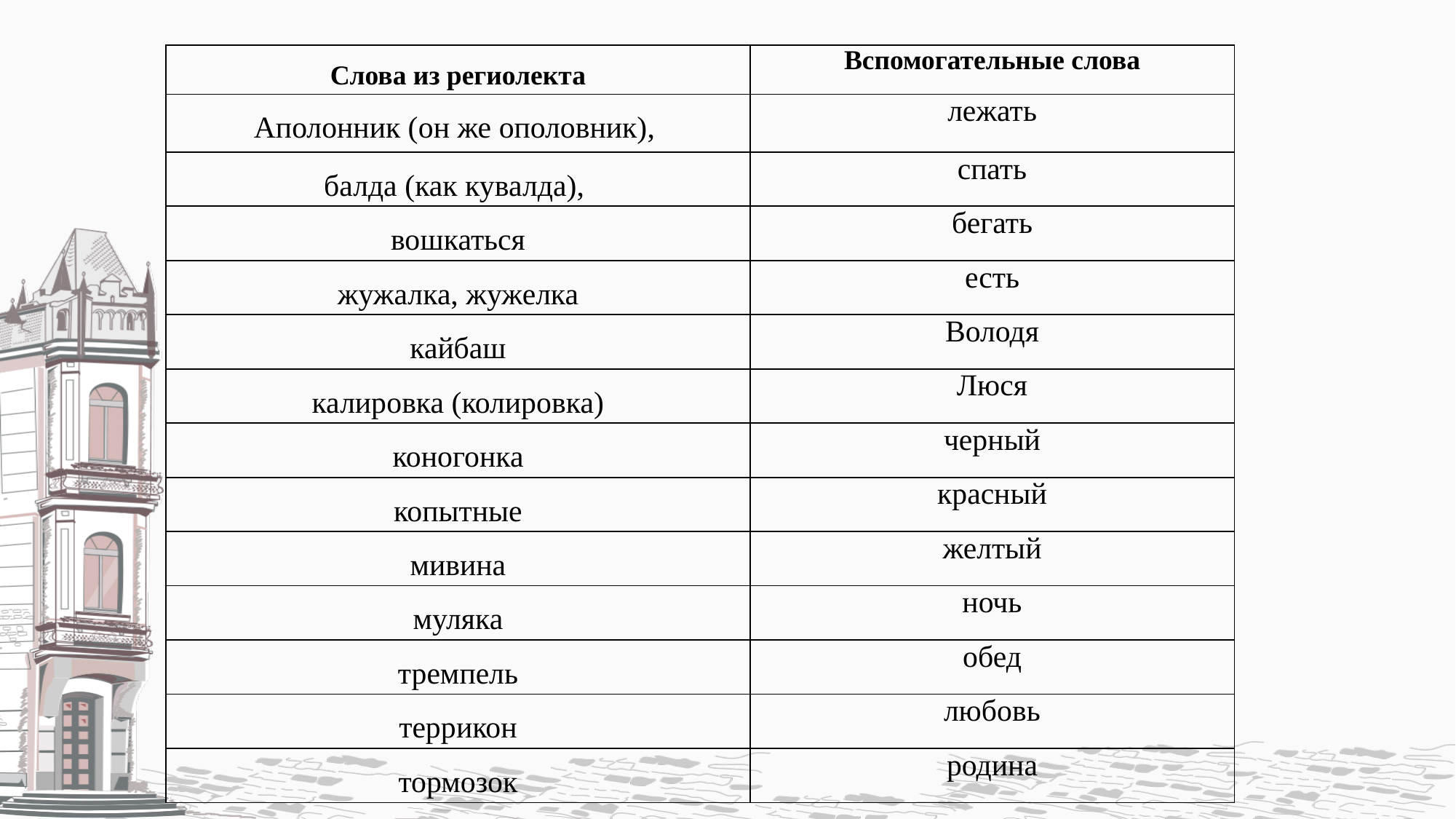

| Слова из региолекта | Вспомогательные слова |
| --- | --- |
| Аполонник (он же ополовник), | лежать |
| балда (как кувалда), | спать |
| вошкаться | бегать |
| жужалка, жужелка | есть |
| кайбаш | Володя |
| калировка (колировка) | Люся |
| коногонка | черный |
| копытные | красный |
| мивина | желтый |
| муляка | ночь |
| тремпель | обед |
| террикон | любовь |
| тормозок | родина |